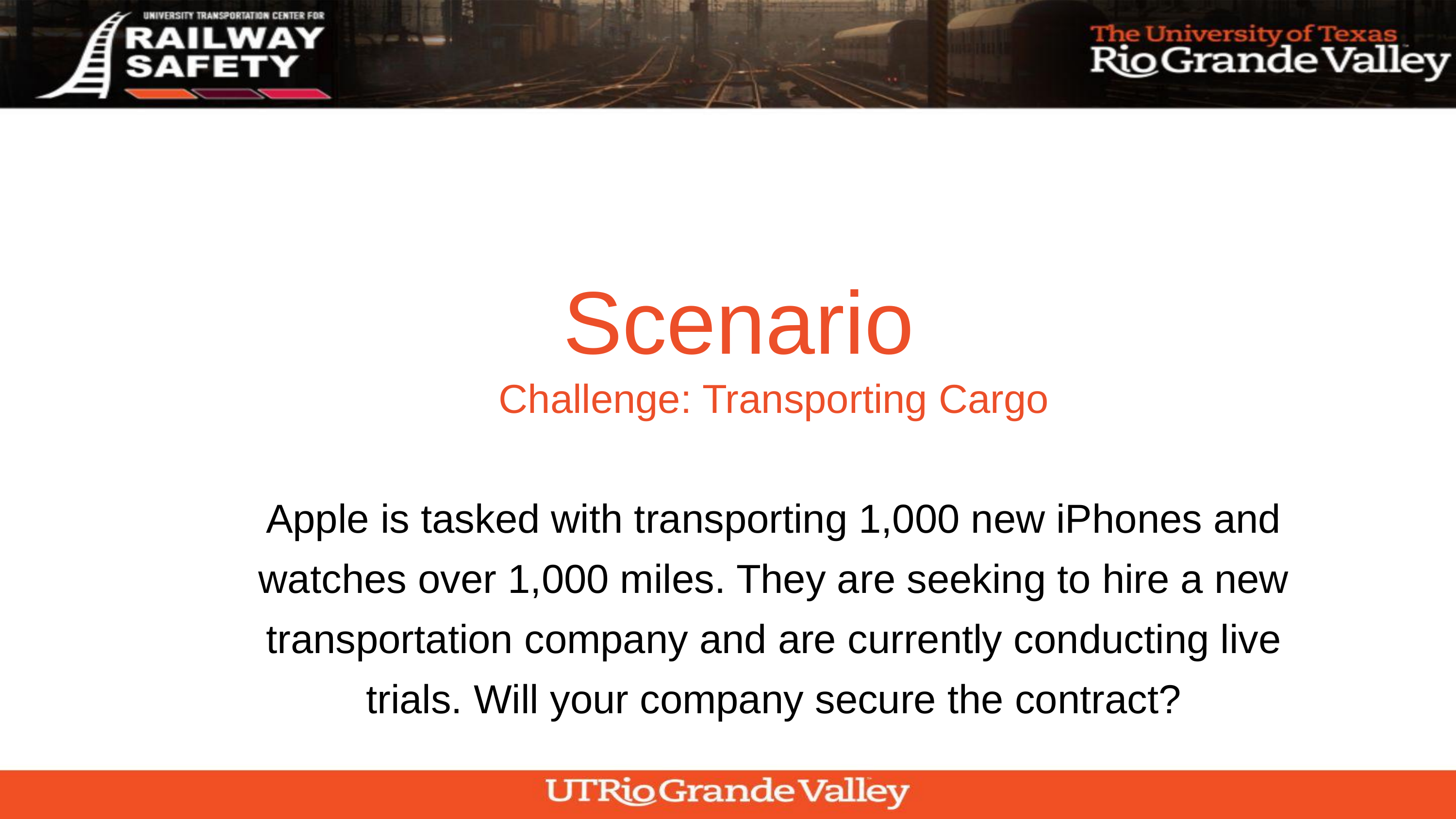

Scenario
Challenge: Transporting Cargo

Apple is tasked with transporting 1,000 new iPhones and watches over 1,000 miles. They are seeking to hire a new transportation company and are currently conducting live trials. Will your company secure the contract?